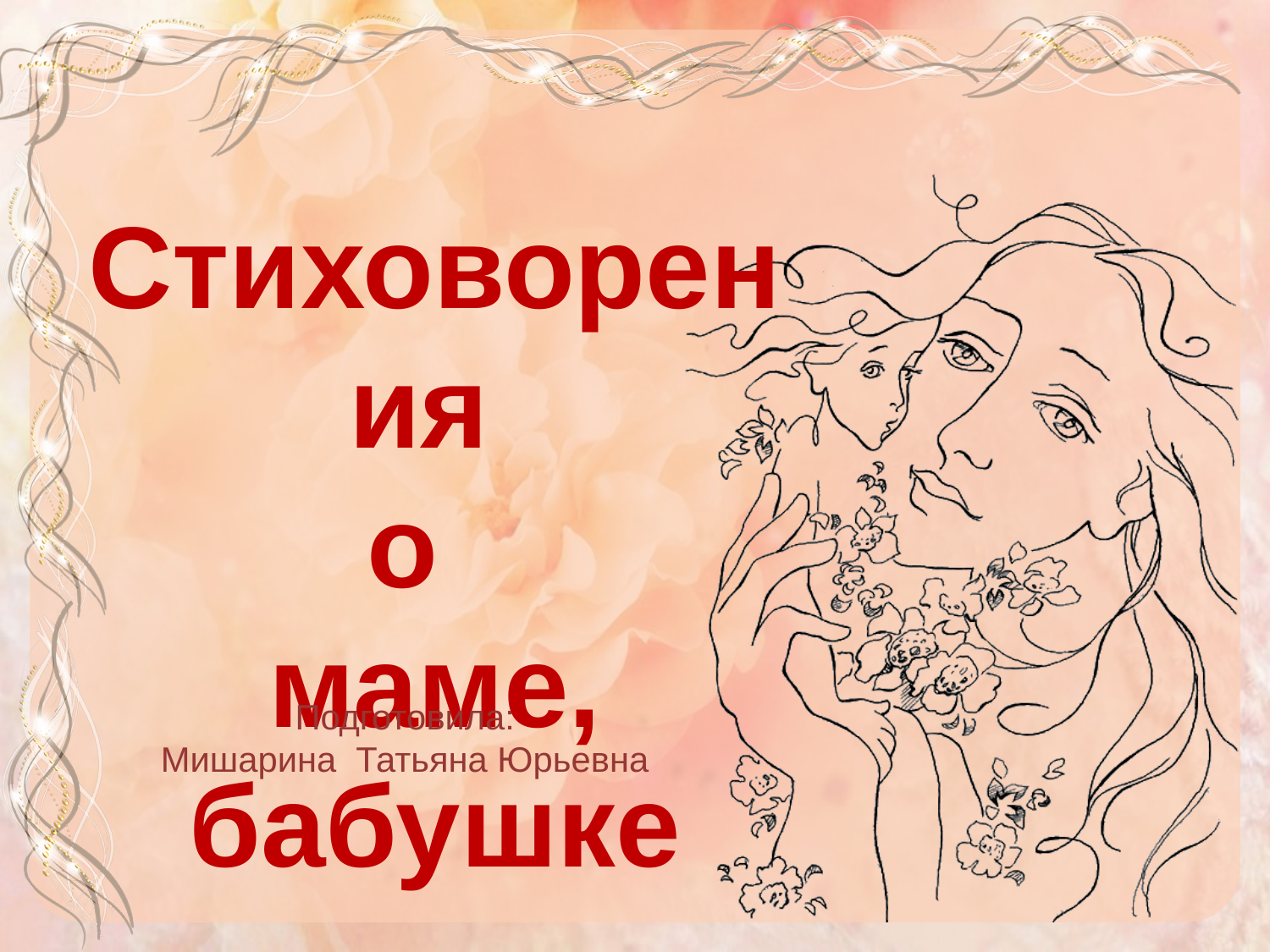

Стиховорения
о
маме, бабушке

Подготовила:
Мишарина  Татьяна Юрьевна